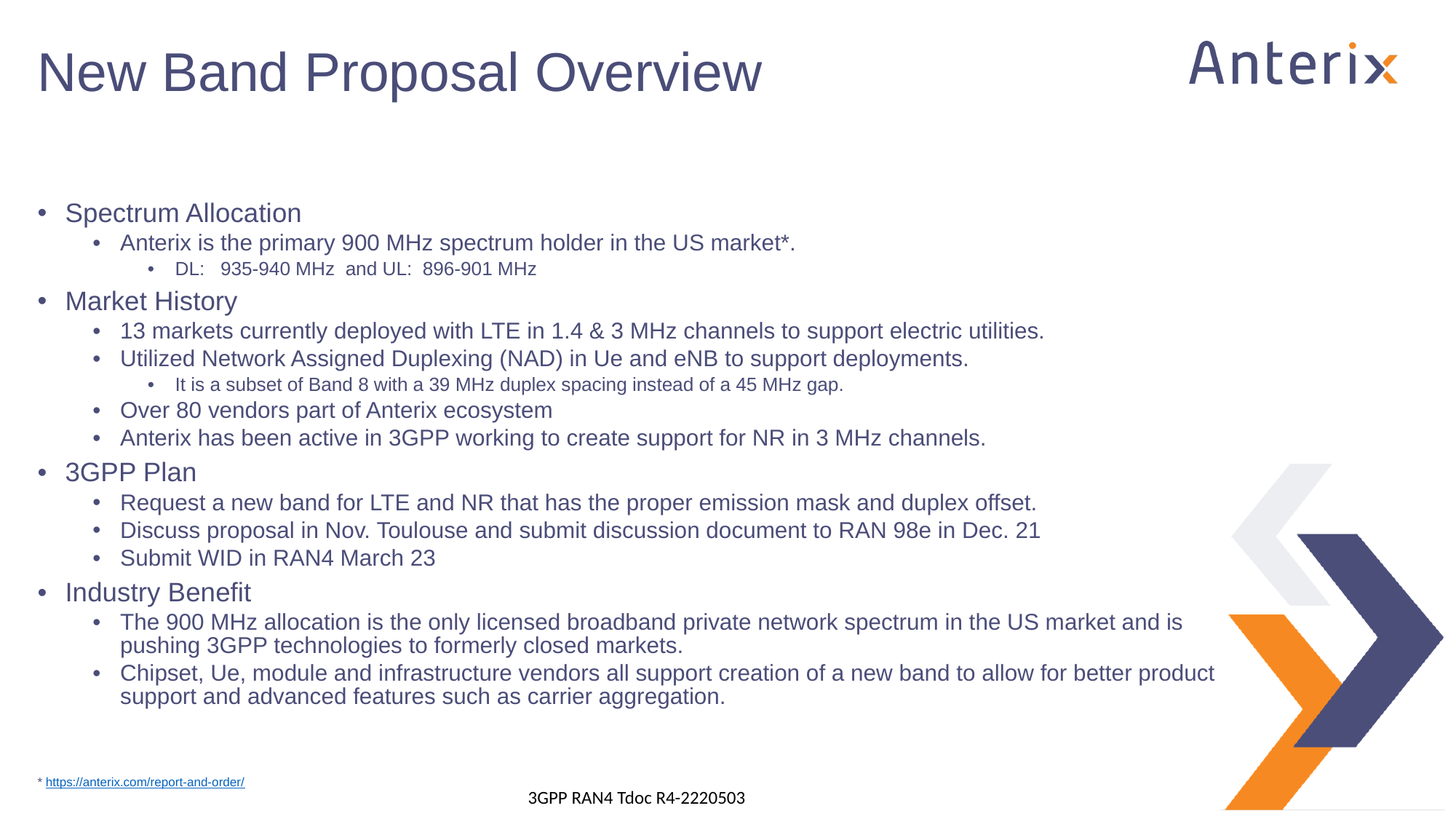

New Band Proposal Overview
Spectrum Allocation
Anterix is the primary 900 MHz spectrum holder in the US market*.
DL:   935-940 MHz  and UL:  896-901 MHz
Market History
13 markets currently deployed with LTE in 1.4 & 3 MHz channels to support electric utilities.
Utilized Network Assigned Duplexing (NAD) in Ue and eNB to support deployments.
It is a subset of Band 8 with a 39 MHz duplex spacing instead of a 45 MHz gap.
Over 80 vendors part of Anterix ecosystem
Anterix has been active in 3GPP working to create support for NR in 3 MHz channels.
3GPP Plan
Request a new band for LTE and NR that has the proper emission mask and duplex offset.
Discuss proposal in Nov. Toulouse and submit discussion document to RAN 98e in Dec. 21
Submit WID in RAN4 March 23
Industry Benefit
The 900 MHz allocation is the only licensed broadband private network spectrum in the US market and is pushing 3GPP technologies to formerly closed markets.
Chipset, Ue, module and infrastructure vendors all support creation of a new band to allow for better product support and advanced features such as carrier aggregation.

* https://anterix.com/report-and-order/

3GPP RAN4 Tdoc R4-2220503